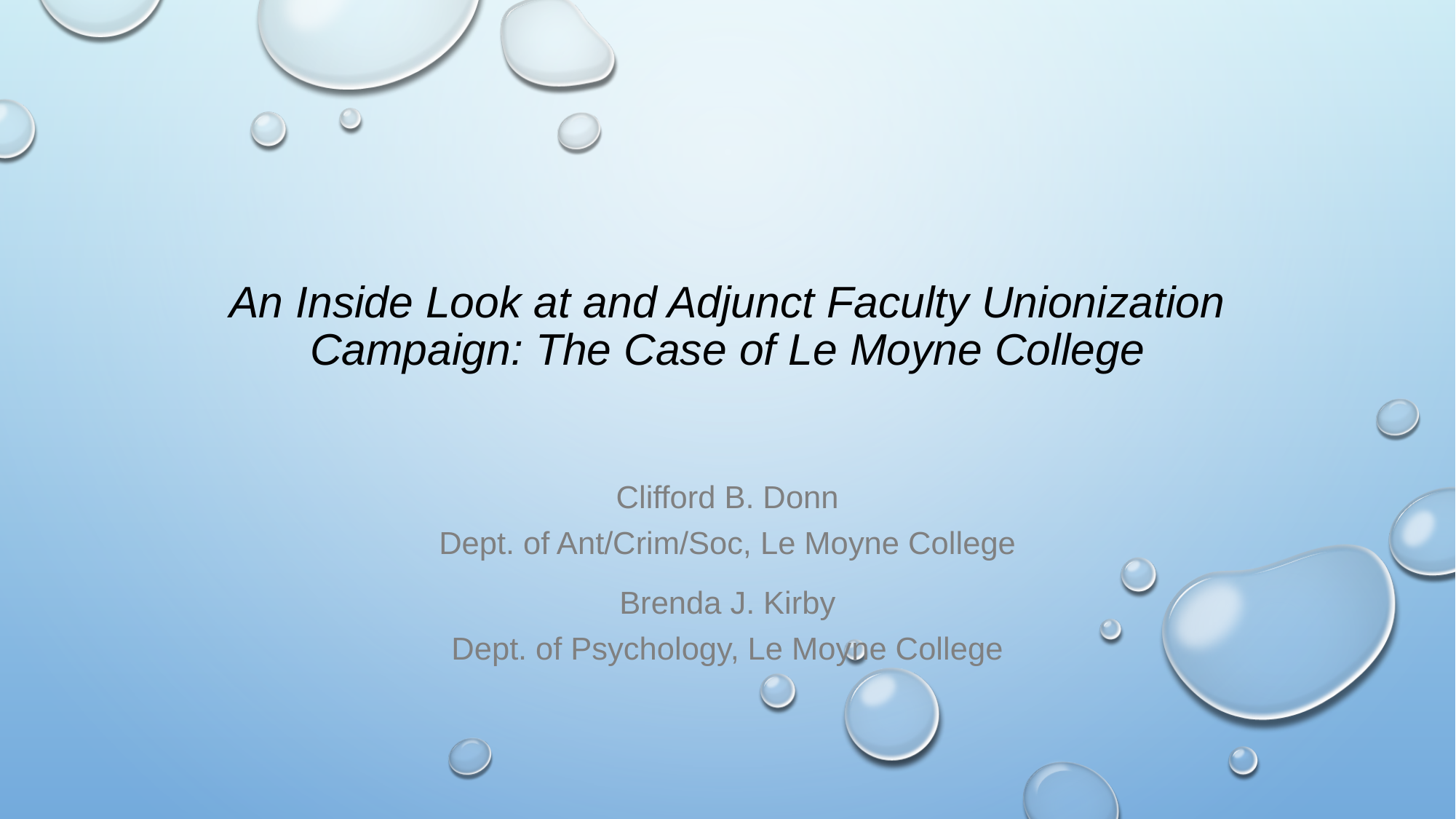

# An Inside Look at and Adjunct Faculty Unionization Campaign: The Case of Le Moyne College
Clifford B. Donn
Dept. of Ant/Crim/Soc, Le Moyne College
Brenda J. Kirby
Dept. of Psychology, Le Moyne College